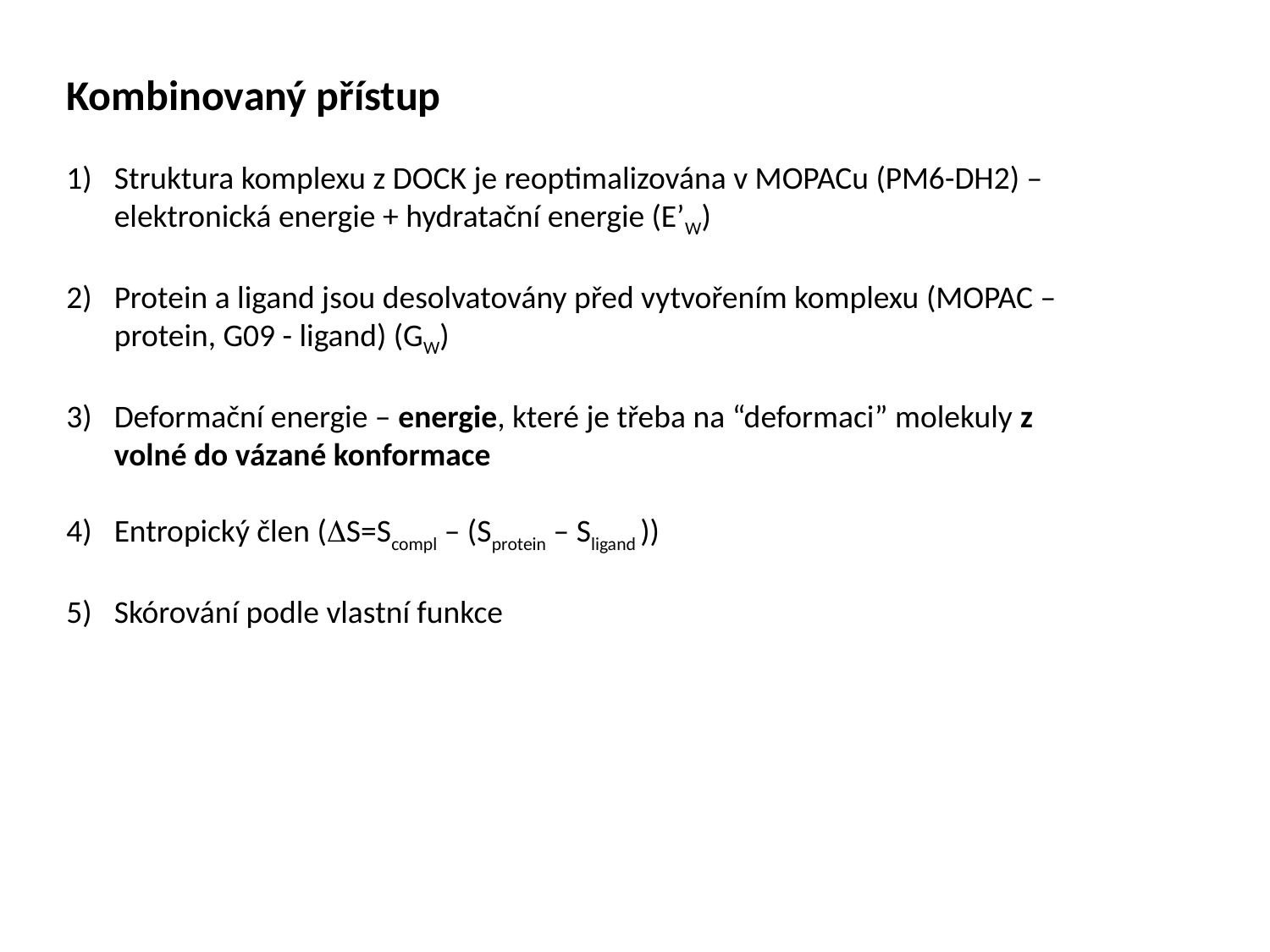

Kombinovaný přístup

Struktura komplexu z DOCK je reoptimalizována v MOPACu (PM6-DH2) – elektronická energie + hydratační energie (E’W)

Protein a ligand jsou desolvatovány před vytvořením komplexu (MOPAC –protein, G09 - ligand) (GW)

Deformační energie – energie, které je třeba na “deformaci” molekuly z volné do vázané konformace

Entropický člen (ΔS=Scompl – (Sprotein – Sligand ))

Skórování podle vlastní funkce